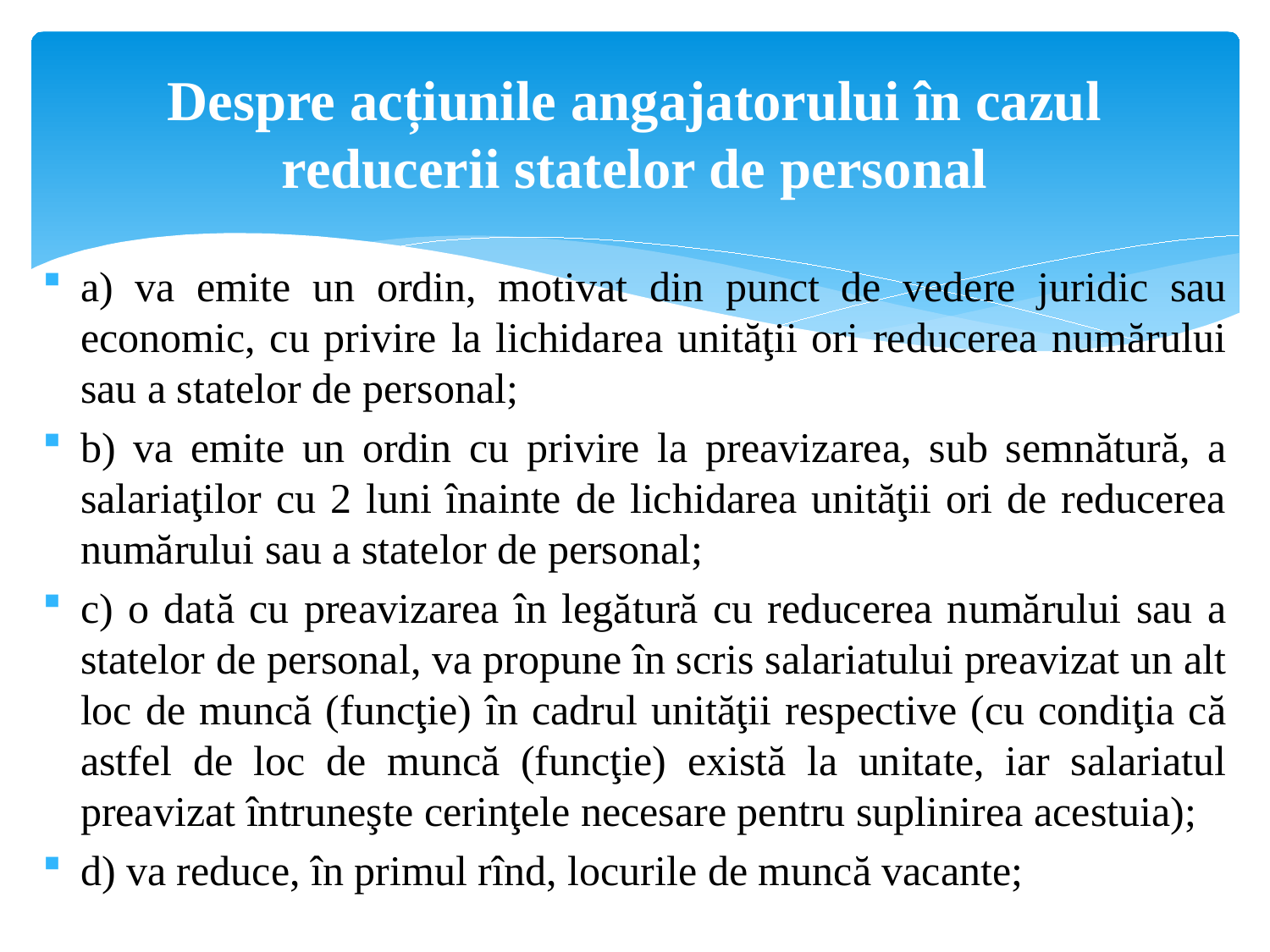

# Despre acțiunile angajatorului în cazul reducerii statelor de personal

a) va emite un ordin, motivat din punct de vedere juridic sau economic, cu privire la lichidarea unităţii ori reducerea numărului sau a statelor de personal;
b) va emite un ordin cu privire la preavizarea, sub semnătură, a salariaţilor cu 2 luni înainte de lichidarea unităţii ori de reducerea numărului sau a statelor de personal;
c) o dată cu preavizarea în legătură cu reducerea numărului sau a statelor de personal, va propune în scris salariatului preavizat un alt loc de muncă (funcţie) în cadrul unităţii respective (cu condiţia că astfel de loc de muncă (funcţie) există la unitate, iar salariatul preavizat întruneşte cerinţele necesare pentru suplinirea acestuia);
d) va reduce, în primul rînd, locurile de muncă vacante;